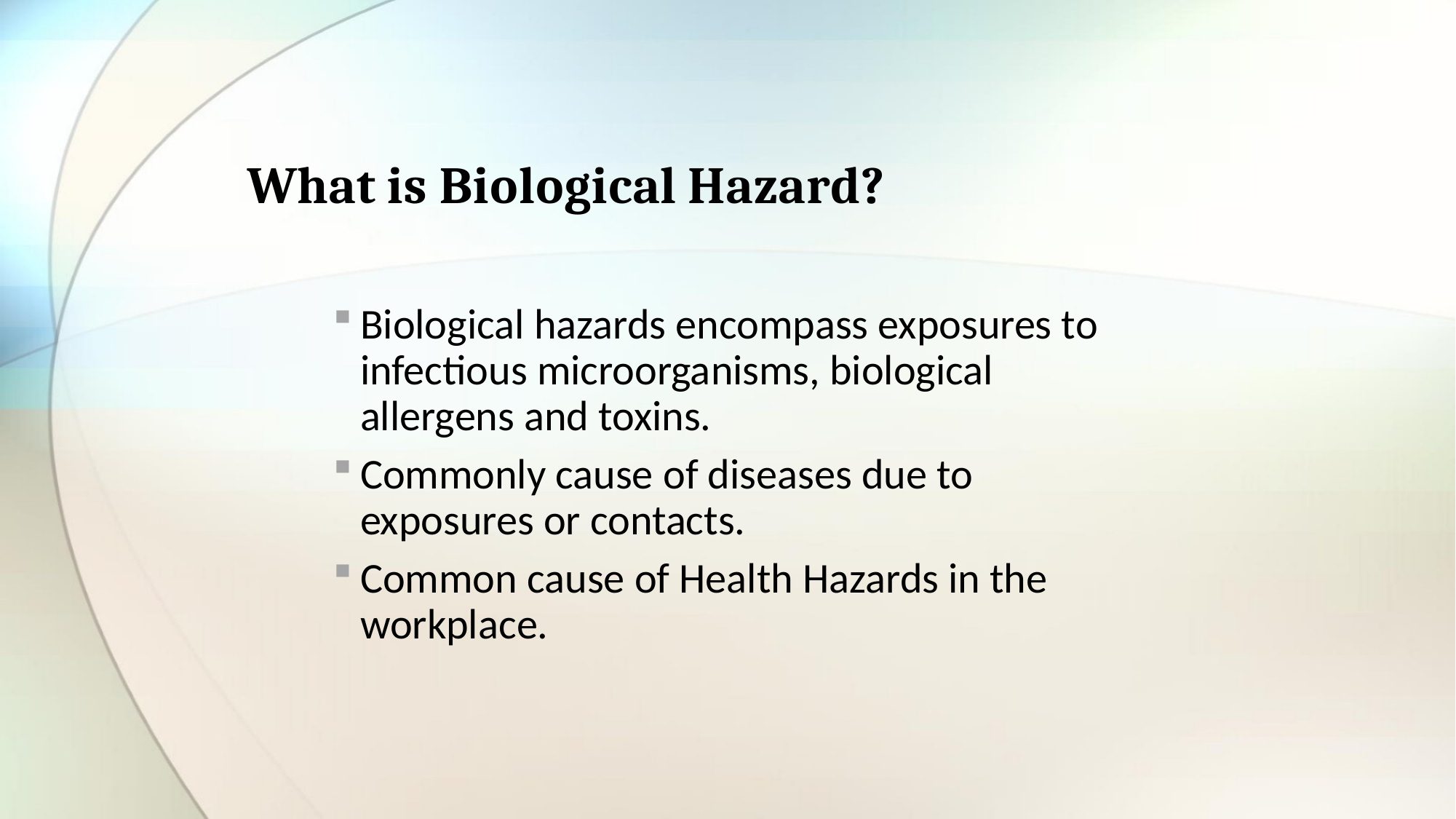

# What is Biological Hazard?
Biological hazards encompass exposures to infectious microorganisms, biological allergens and toxins.
Commonly cause of diseases due to exposures or contacts.
Common cause of Health Hazards in the workplace.